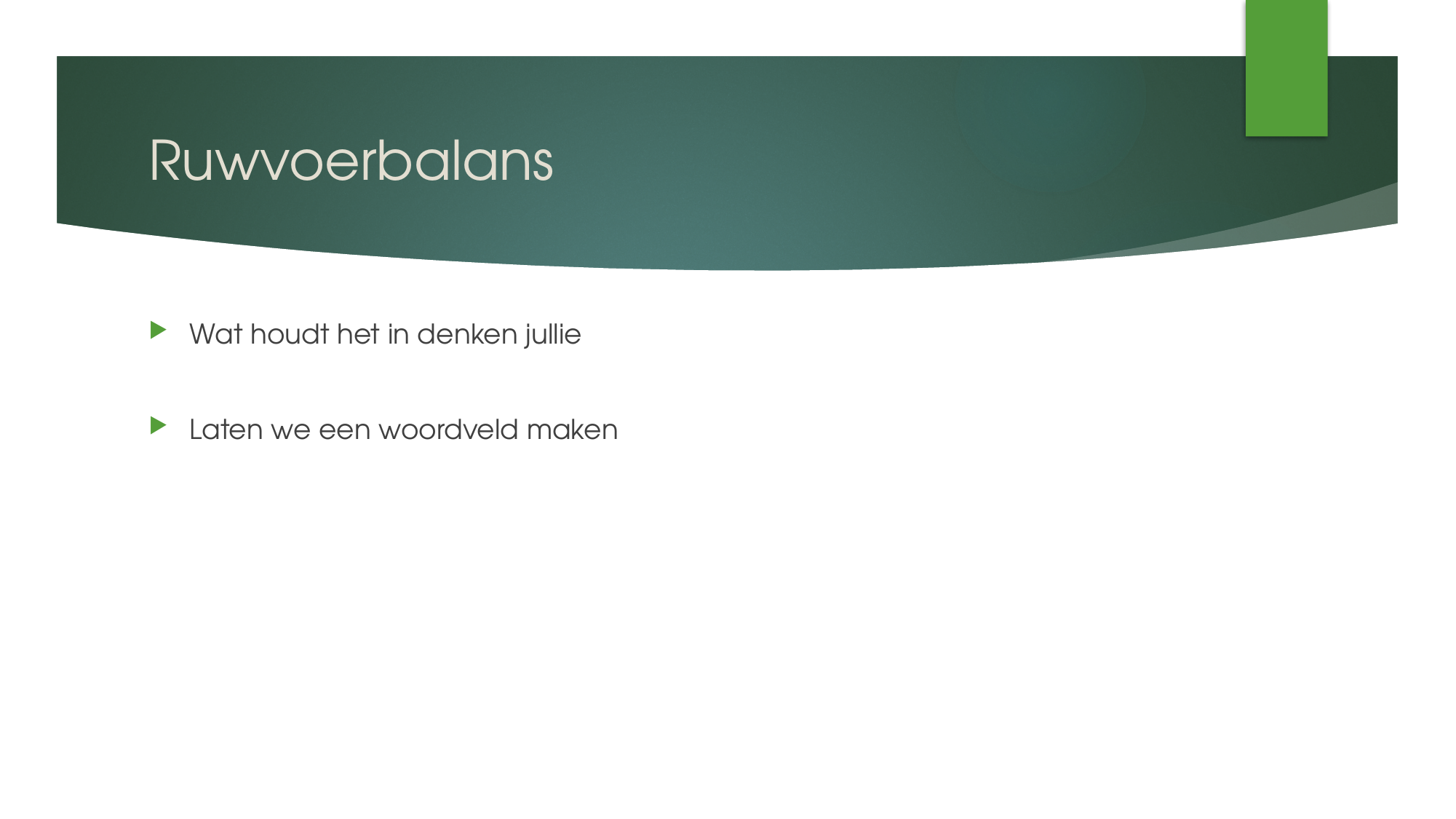

# Ruwvoerbalans
Wat houdt het in denken jullie

Laten we een woordveld maken